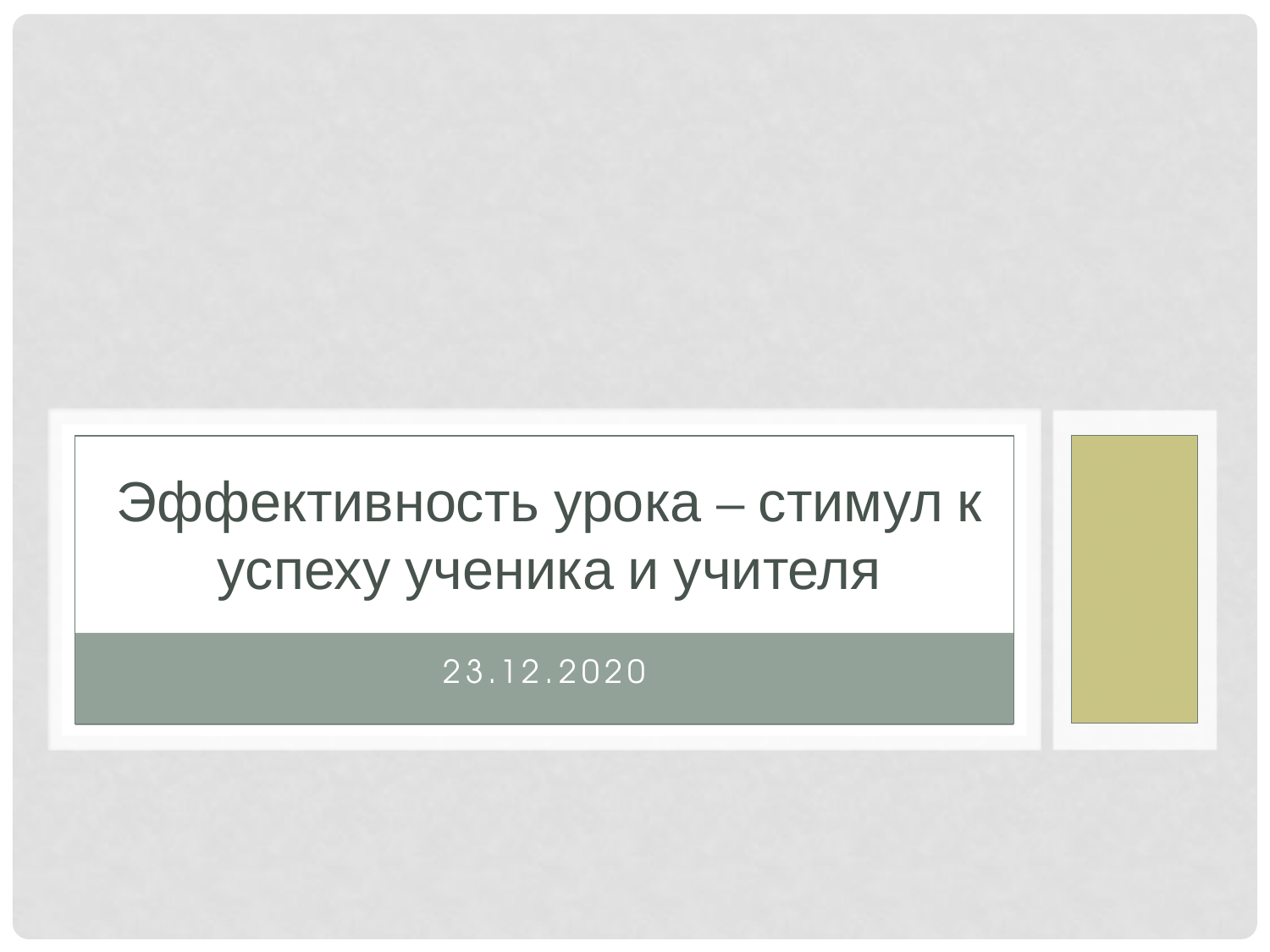

# Эффективность урока – стимул к успеху ученика и учителя
23.12.2020